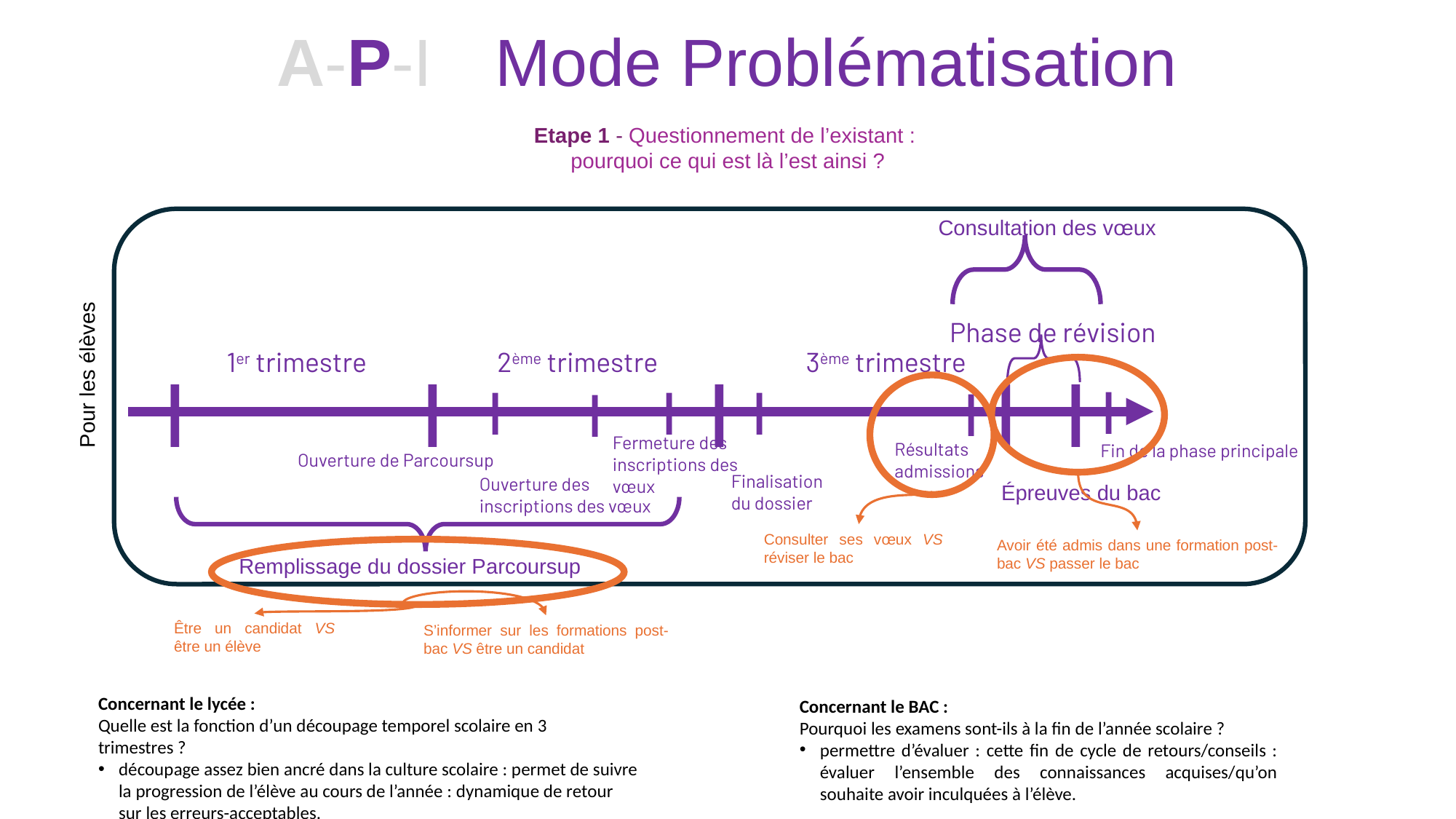

A-P-I	Mode Problématisation
Etape 1 - Questionnement de l’existant :
pourquoi ce qui est là l’est ainsi ?

Consultation des vœux

Phase de révision

1er trimestre
2ème trimestre
3ème trimestre
I
I
I
I
I
I
I
I
I
I
I
Fermeture des inscriptions des vœux
Résultats admissions
Fin de la phase principale
Ouverture de Parcoursup
Finalisation du dossier
Ouverture des inscriptions des vœux
Épreuves du bac
Remplissage du dossier Parcoursup
Pour les élèves

Consulter ses vœux VS  réviser le bac
Avoir été admis dans une formation post-bac VS passer le bac

Être un candidat VS être un élève
S’informer sur les formations post-bac VS être un candidat
Concernant le lycée :
Quelle est la fonction d’un découpage temporel scolaire en 3 trimestres ?
découpage assez bien ancré dans la culture scolaire : permet de suivre la progression de l’élève au cours de l’année : dynamique de retour sur les erreurs-acceptables.
Concernant le BAC :
Pourquoi les examens sont-ils à la fin de l’année scolaire ?
permettre d’évaluer : cette fin de cycle de retours/conseils : évaluer l’ensemble des connaissances acquises/qu’on souhaite avoir inculquées à l’élève.